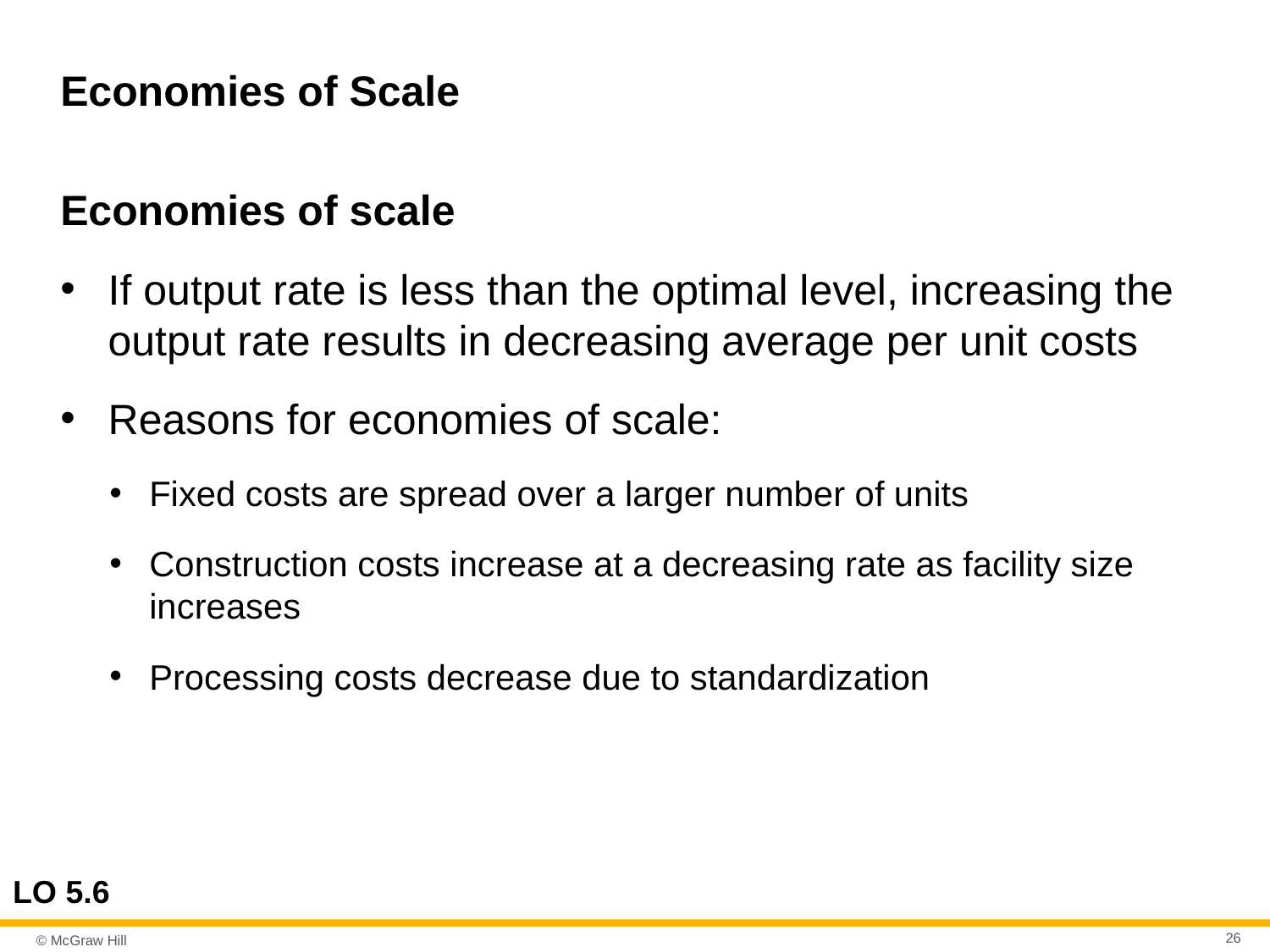

# Economies of Scale
Economies of scale
If output rate is less than the optimal level, increasing the output rate results in decreasing average per unit costs
Reasons for economies of scale:
Fixed costs are spread over a larger number of units
Construction costs increase at a decreasing rate as facility size increases
Processing costs decrease due to standardization
LO 5.6